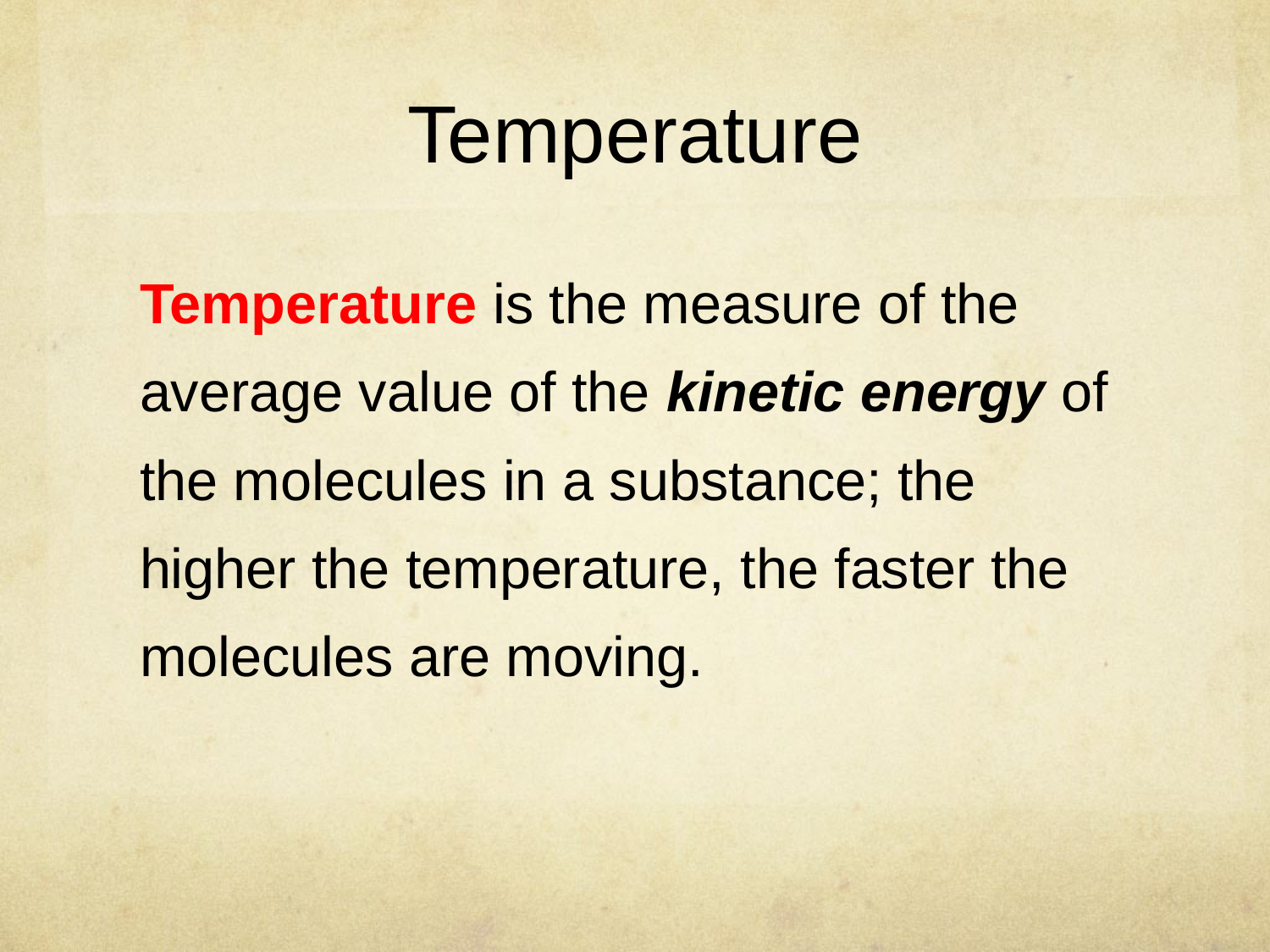

# Temperature
Temperature is the measure of the average value of the kinetic energy of the molecules in a substance; the higher the temperature, the faster the molecules are moving.